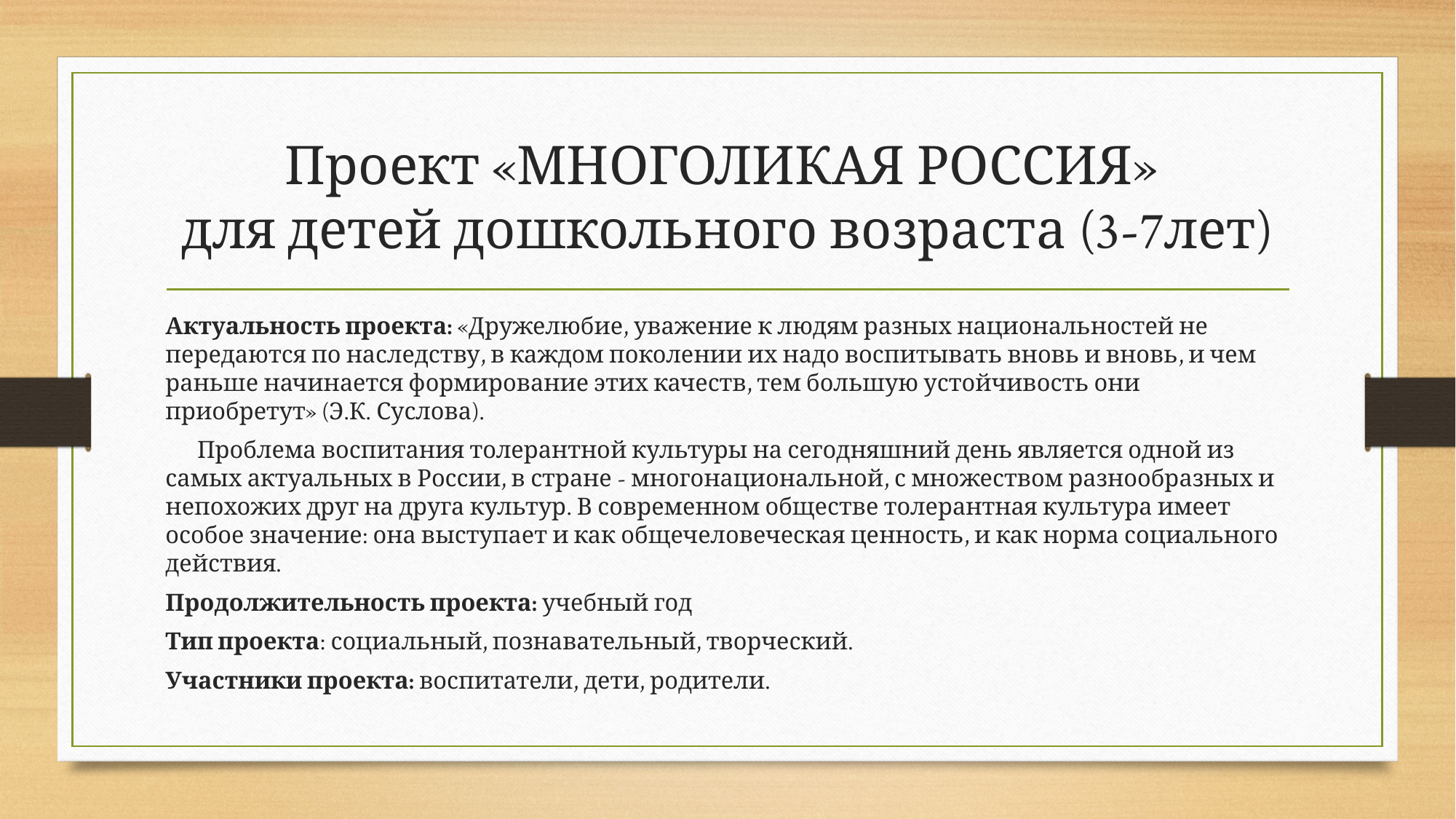

# Проект «МНОГОЛИКАЯ РОССИЯ» для детей дошкольного возраста (3-7лет)
Актуальность проекта: «Дружелюбие, уважение к людям разных национальностей не передаются по наследству, в каждом поколении их надо воспитывать вновь и вновь, и чем раньше начинается формирование этих качеств, тем большую устойчивость они приобретут» (Э.К. Суслова).
      Проблема воспитания толерантной культуры на сегодняшний день является одной из самых актуальных в России, в стране - многонациональной, с множеством разнообразных и непохожих друг на друга культур. В современном обществе толерантная культура имеет особое значение: она выступает и как общечеловеческая ценность, и как норма социального действия.
Продолжительность проекта: учебный год
Тип проекта: социальный, познавательный, творческий.
Участники проекта: воспитатели, дети, родители.